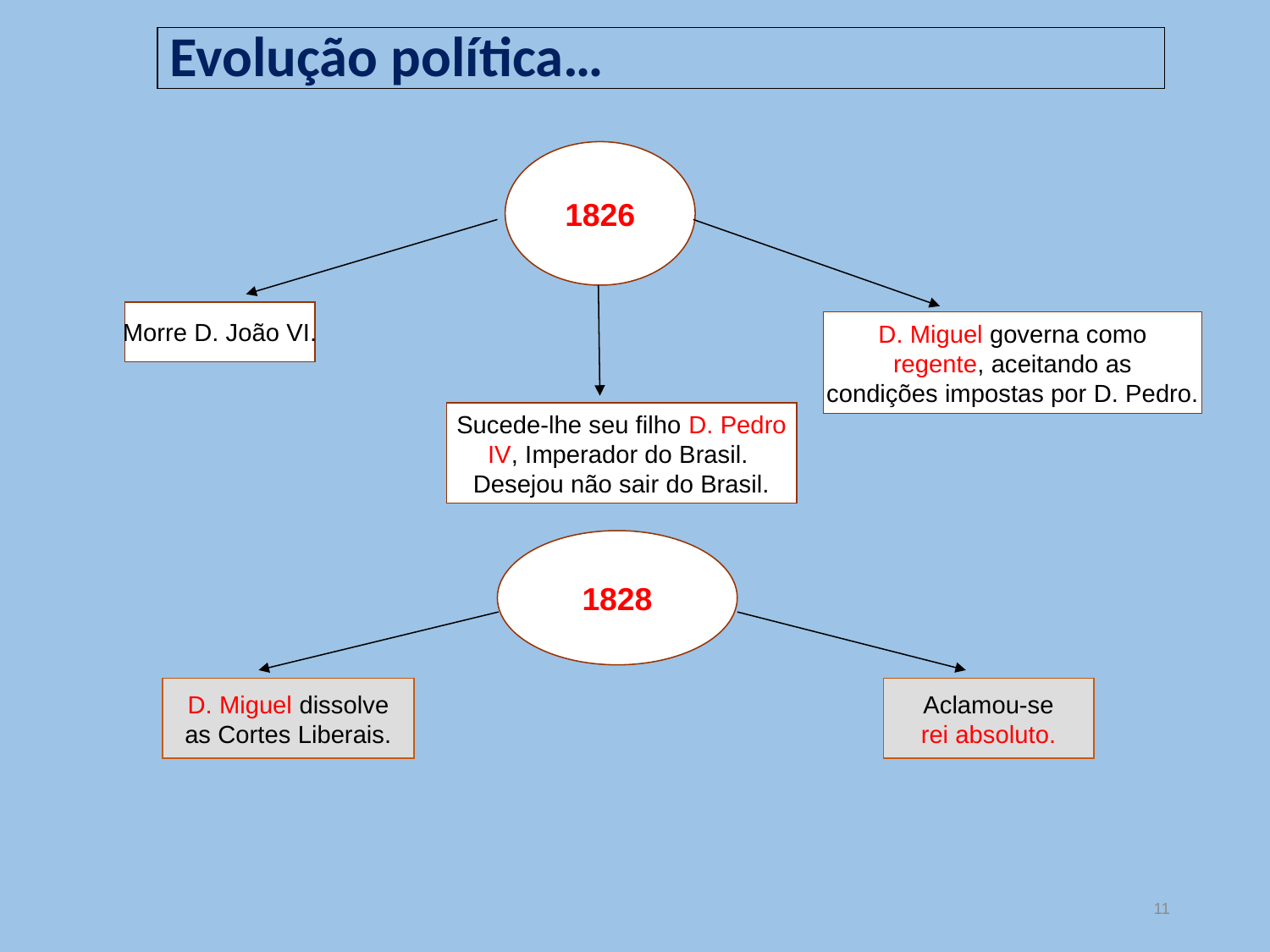

Evolução política…
1826

Morre D. João VI.
D. Miguel governa como
regente, aceitando as
condições impostas por D. Pedro.
Sucede-lhe seu filho D. Pedro
IV, Imperador do Brasil.
Desejou não sair do Brasil.
1828

D. Miguel dissolve
as Cortes Liberais.
Aclamou-se
rei absoluto.
11